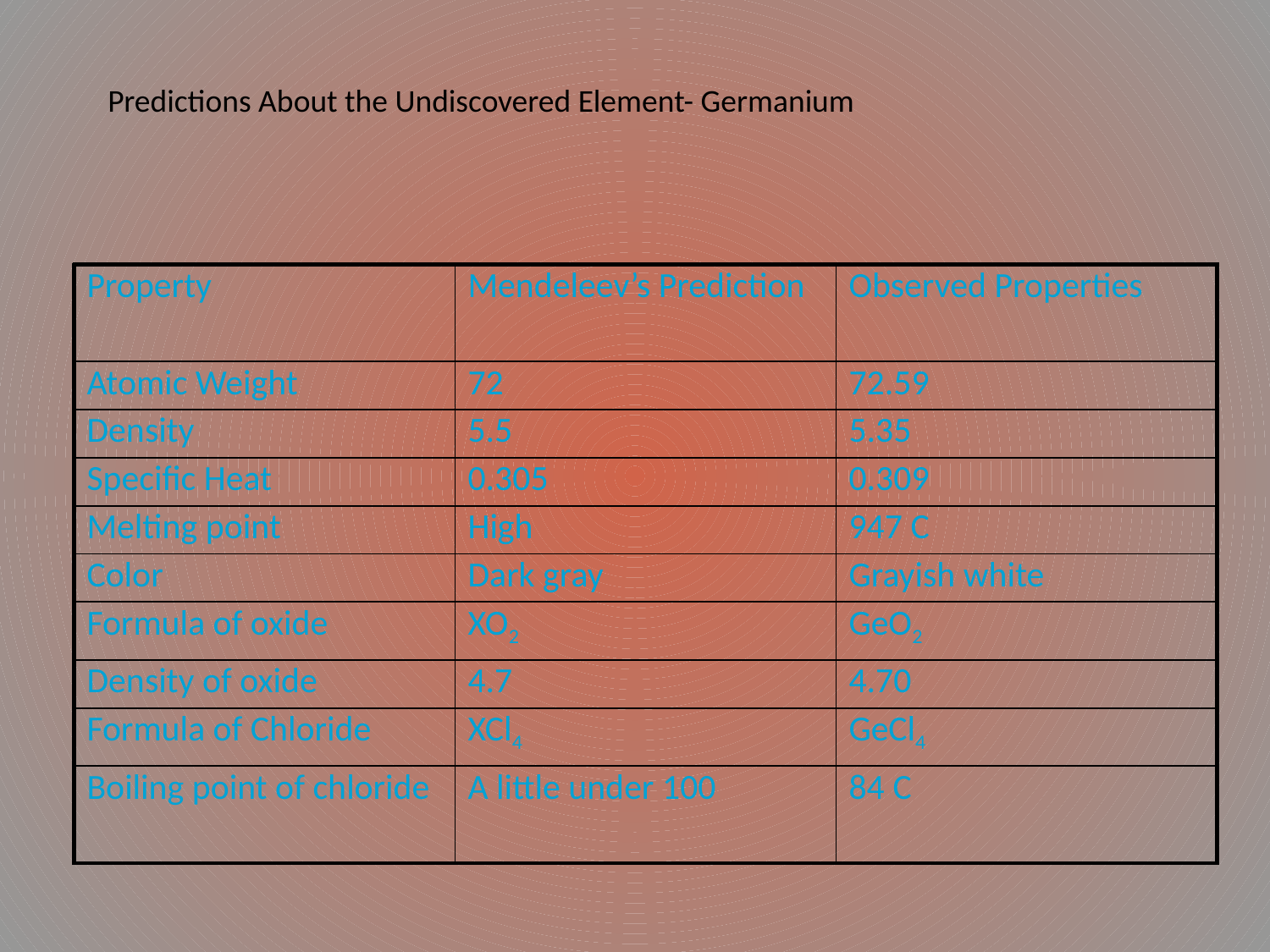

Predictions About the Undiscovered Element- Germanium
| Property | Mendeleev’s Prediction | Observed Properties |
| --- | --- | --- |
| Atomic Weight | 72 | 72.59 |
| Density | 5.5 | 5.35 |
| Specific Heat | 0.305 | 0.309 |
| Melting point | High | 947 C |
| Color | Dark gray | Grayish white |
| Formula of oxide | XO2 | GeO2 |
| Density of oxide | 4.7 | 4.70 |
| Formula of Chloride | XCl4 | GeCl4 |
| Boiling point of chloride | A little under 100 | 84 C |